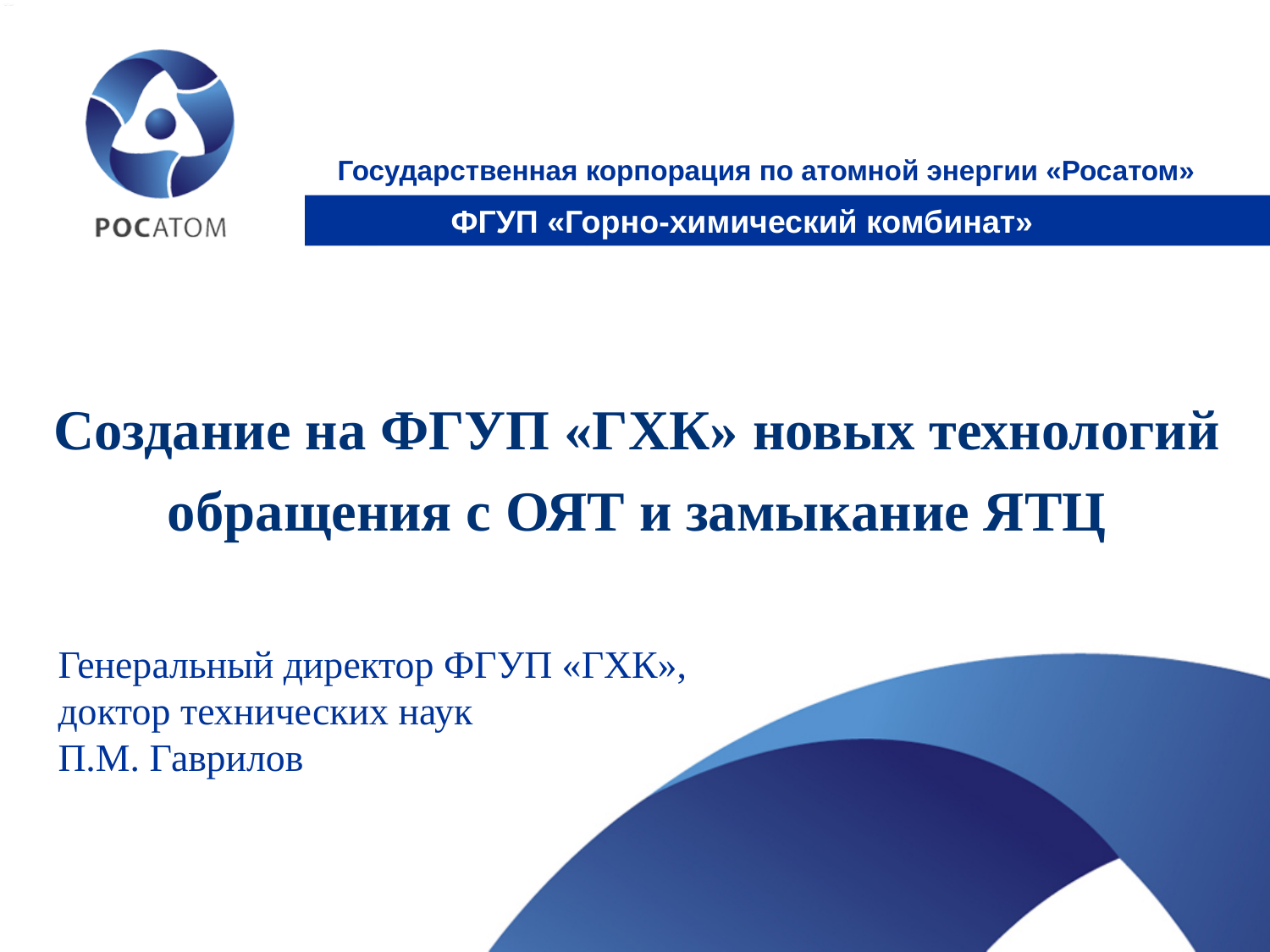

Государственная корпорация по атомной энергии «Росатом»
# Создание на ФГУП «ГХК» новых технологий обращения с ОЯТ и замыкание ЯТЦ
Генеральный директор ФГУП «ГХК»,
доктор технических наук
П.М. Гаврилов